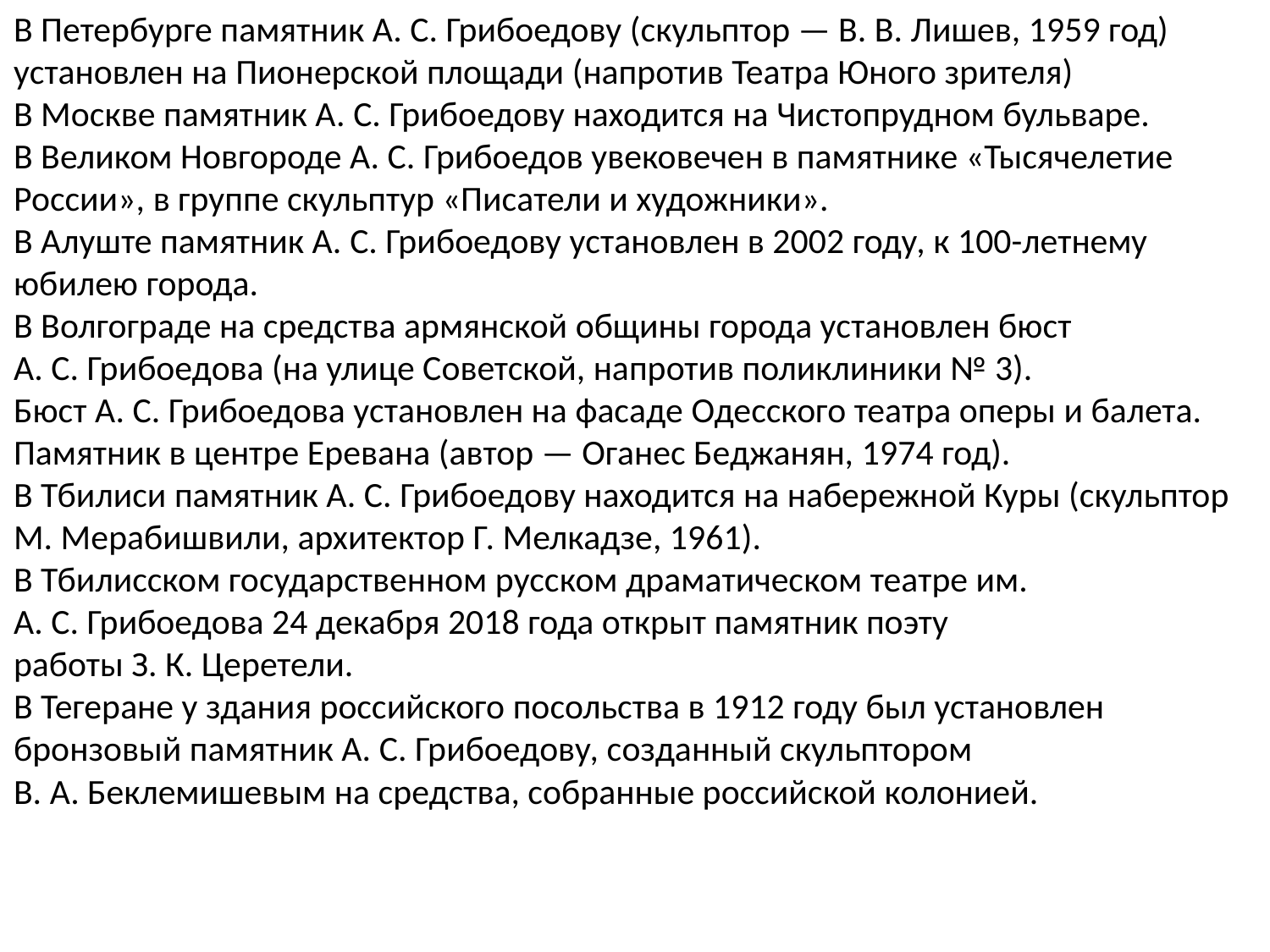

В Петербурге памятник А. С. Грибоедову (скульптор — В. В. Лишев, 1959 год) установлен на Пионерской площади (напротив Театра Юного зрителя)
В Москве памятник А. С. Грибоедову находится на Чистопрудном бульваре.
В Великом Новгороде А. С. Грибоедов увековечен в памятнике «Тысячелетие России», в группе скульптур «Писатели и художники».
В Алуште памятник А. С. Грибоедову установлен в 2002 году, к 100-летнему юбилею города.
В Волгограде на средства армянской общины города установлен бюст А. С. Грибоедова (на улице Советской, напротив поликлиники № 3).
Бюст А. С. Грибоедова установлен на фасаде Одесского театра оперы и балета.
Памятник в центре Еревана (автор — Оганес Беджанян, 1974 год).
В Тбилиси памятник А. С. Грибоедову находится на набережной Куры (скульптор М. Мерабишвили, архитектор Г. Мелкадзе, 1961).
В Тбилисском государственном русском драматическом театре им. А. С. Грибоедова 24 декабря 2018 года открыт памятник поэту работы З. К. Церетели.
В Тегеране у здания российского посольства в 1912 году был установлен бронзовый памятник А. С. Грибоедову, созданный скульптором В. А. Беклемишевым на средства, собранные российской колонией.